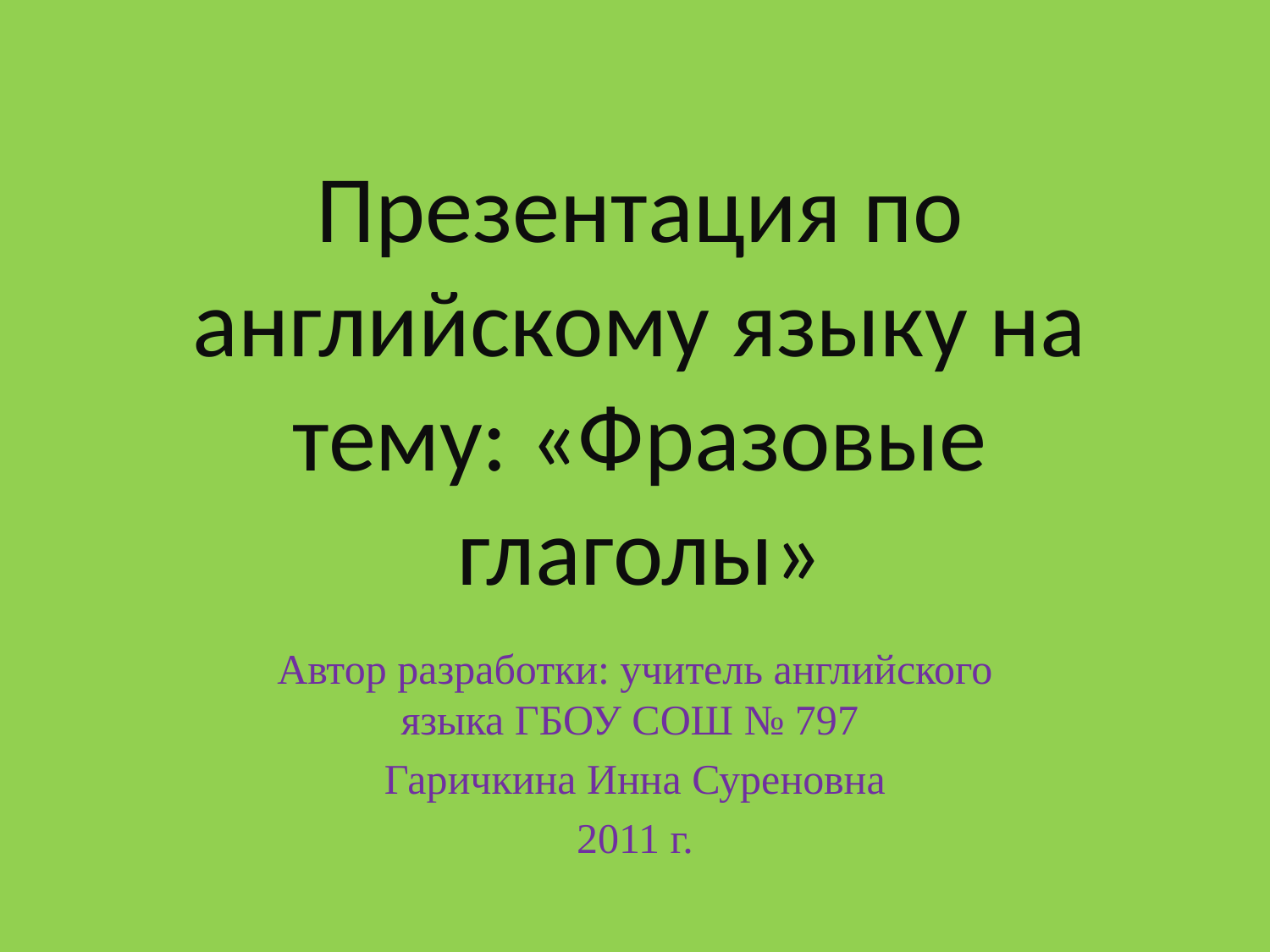

# Презентация по английскому языку на тему: «Фразовые глаголы»
Автор разработки: учитель английского языка ГБОУ СОШ № 797
Гаричкина Инна Суреновна
2011 г.